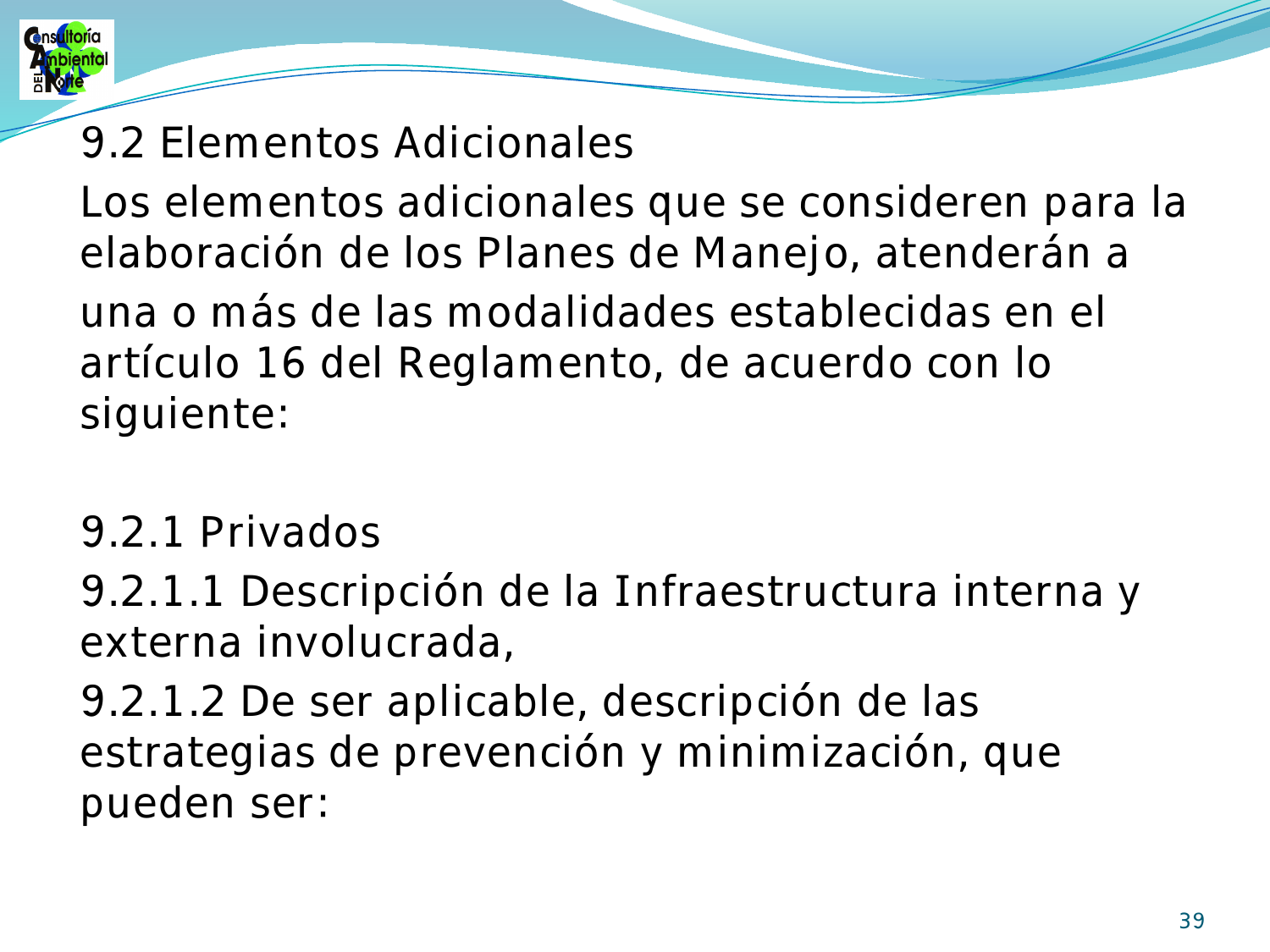

9.2 Elementos Adicionales
Los elementos adicionales que se consideren para la elaboración de los Planes de Manejo, atenderán a
una o más de las modalidades establecidas en el artículo 16 del Reglamento, de acuerdo con lo siguiente:

9.2.1 Privados
9.2.1.1 Descripción de la Infraestructura interna y externa involucrada,
9.2.1.2 De ser aplicable, descripción de las estrategias de prevención y minimización, que pueden ser:
39